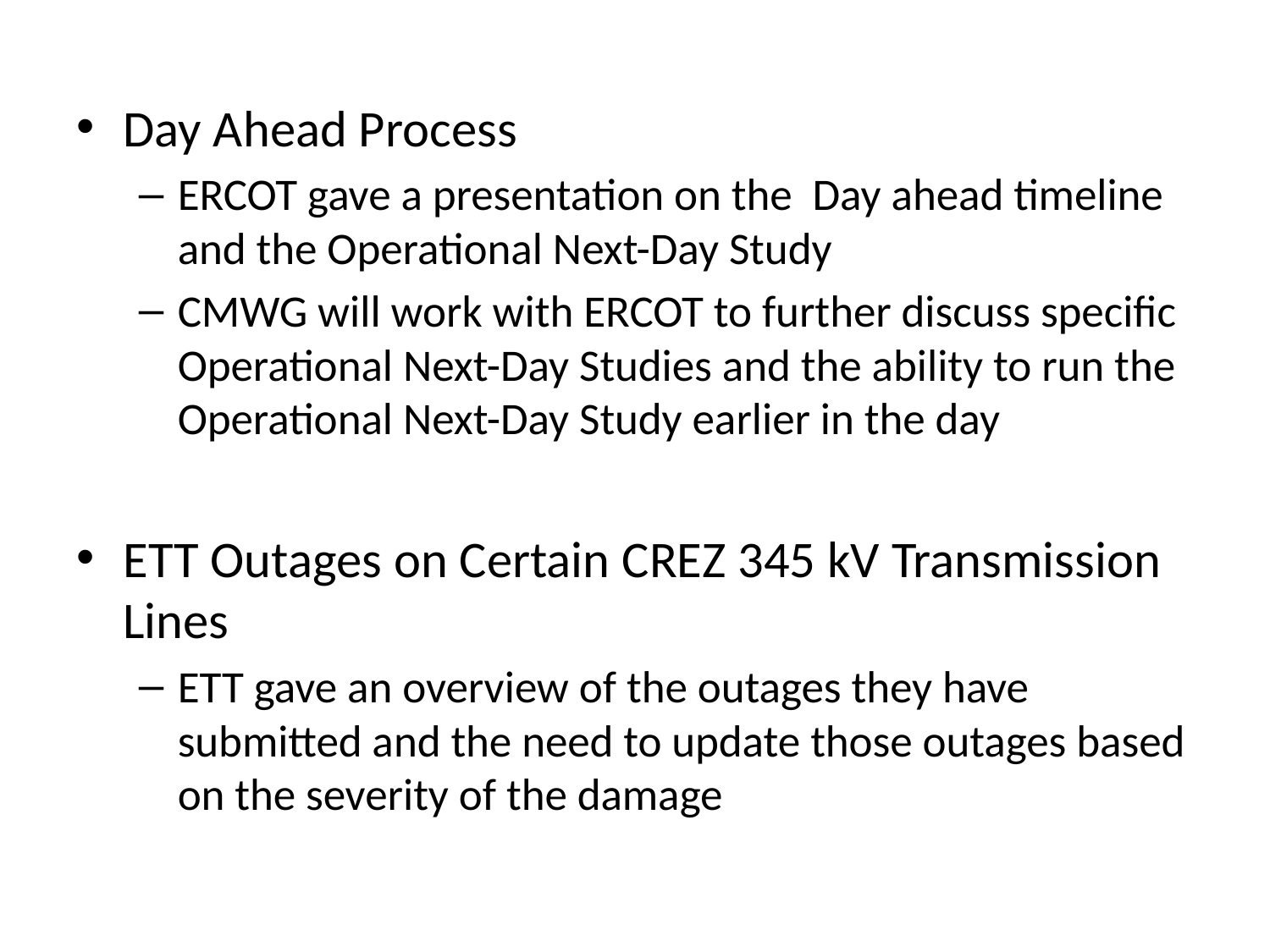

Day Ahead Process
ERCOT gave a presentation on the  Day ahead timeline and the Operational Next-Day Study
CMWG will work with ERCOT to further discuss specific Operational Next-Day Studies and the ability to run the Operational Next-Day Study earlier in the day

ETT Outages on Certain CREZ 345 kV Transmission Lines
ETT gave an overview of the outages they have submitted and the need to update those outages based on the severity of the damage